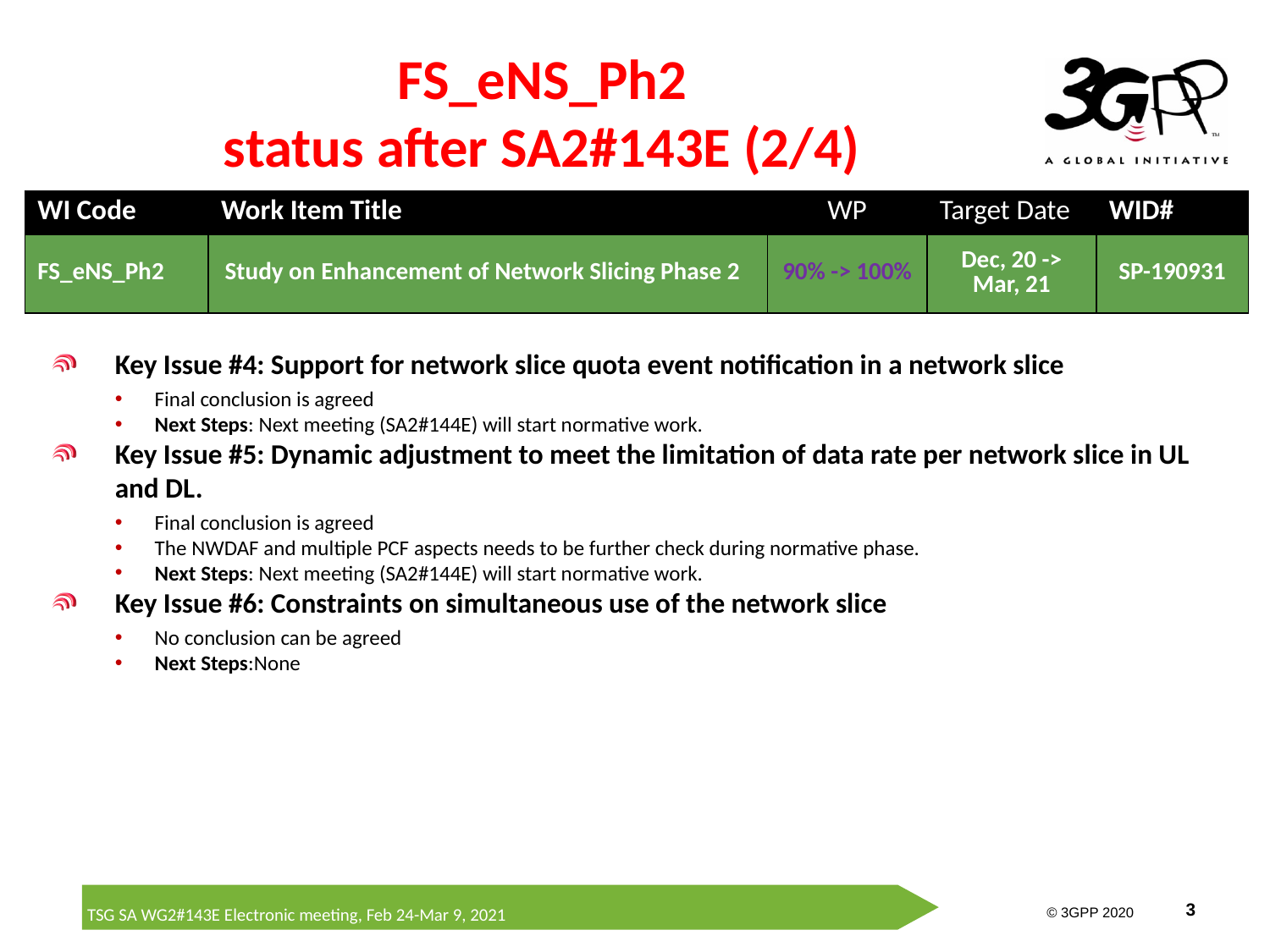

# FS_eNS_Ph2 status after SA2#143E (2/4)
| WI Code | Work Item Title | WP | Target Date | WID# |
| --- | --- | --- | --- | --- |
| FS\_eNS\_Ph2 | Study on Enhancement of Network Slicing Phase 2 | 90% -> 100% | Dec, 20 -> Mar, 21 | SP-190931 |
Key Issue #4: Support for network slice quota event notification in a network slice
Final conclusion is agreed
Next Steps: Next meeting (SA2#144E) will start normative work.
Key Issue #5: Dynamic adjustment to meet the limitation of data rate per network slice in UL and DL.
Final conclusion is agreed
The NWDAF and multiple PCF aspects needs to be further check during normative phase.
Next Steps: Next meeting (SA2#144E) will start normative work.
Key Issue #6: Constraints on simultaneous use of the network slice
No conclusion can be agreed
Next Steps:None